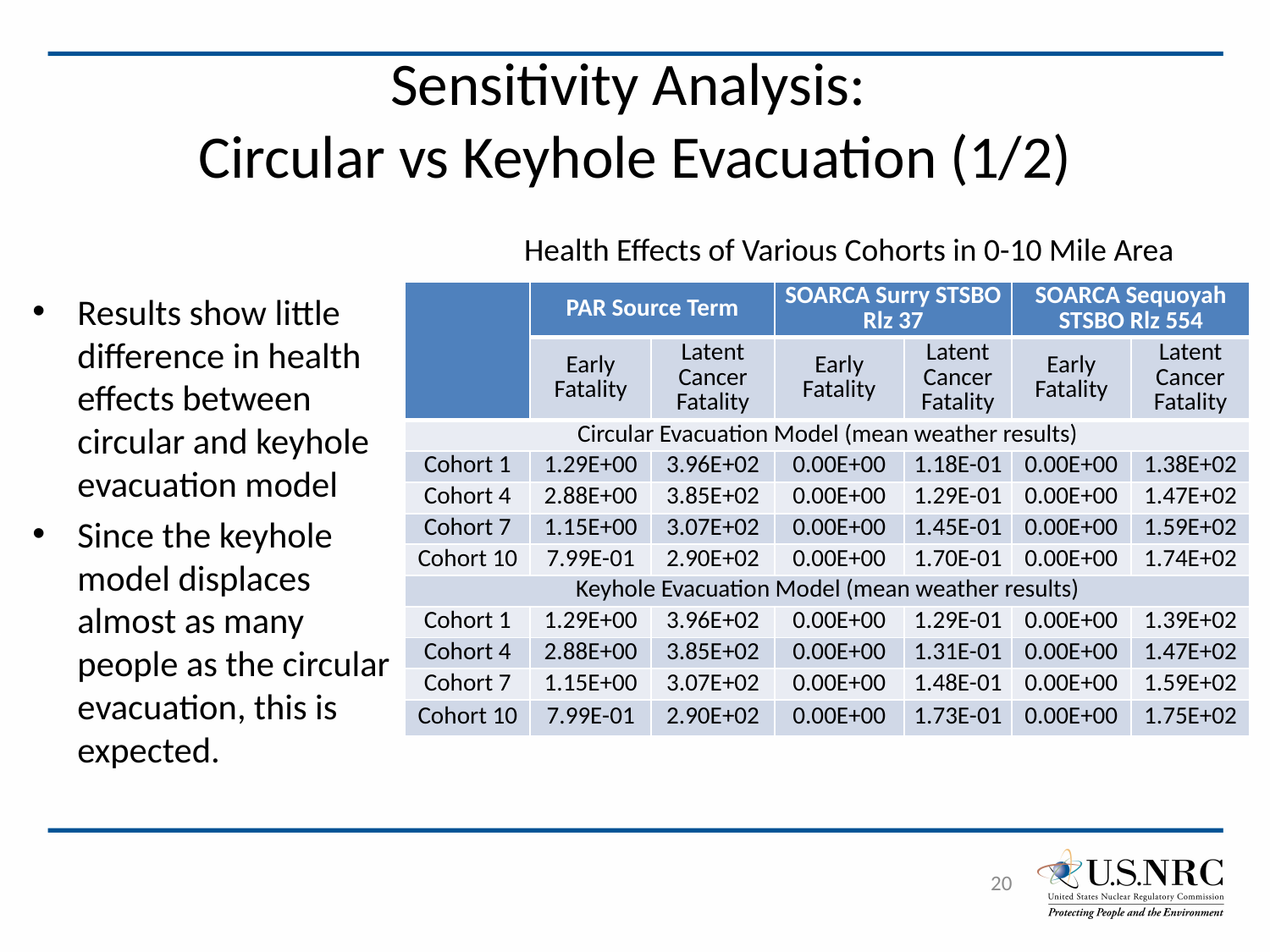

# Sensitivity Analysis: Circular vs Keyhole Evacuation (1/2)
Health Effects of Various Cohorts in 0-10 Mile Area
|  | PAR Source Term |  | SOARCA Surry STSBO Rlz 37 |  | SOARCA Sequoyah STSBO Rlz 554 |  |
| --- | --- | --- | --- | --- | --- | --- |
|  | Early Fatality | Latent Cancer Fatality | Early Fatality | Latent Cancer Fatality | Early Fatality | Latent Cancer Fatality |
| Circular Evacuation Model (mean weather results) |  |  |  |  |  |  |
| Cohort 1 | 1.29E+00 | 3.96E+02 | 0.00E+00 | 1.18E-01 | 0.00E+00 | 1.38E+02 |
| Cohort 4 | 2.88E+00 | 3.85E+02 | 0.00E+00 | 1.29E-01 | 0.00E+00 | 1.47E+02 |
| Cohort 7 | 1.15E+00 | 3.07E+02 | 0.00E+00 | 1.45E-01 | 0.00E+00 | 1.59E+02 |
| Cohort 10 | 7.99E-01 | 2.90E+02 | 0.00E+00 | 1.70E-01 | 0.00E+00 | 1.74E+02 |
| Keyhole Evacuation Model (mean weather results) |  |  |  |  |  |  |
| Cohort 1 | 1.29E+00 | 3.96E+02 | 0.00E+00 | 1.29E-01 | 0.00E+00 | 1.39E+02 |
| Cohort 4 | 2.88E+00 | 3.85E+02 | 0.00E+00 | 1.31E-01 | 0.00E+00 | 1.47E+02 |
| Cohort 7 | 1.15E+00 | 3.07E+02 | 0.00E+00 | 1.48E-01 | 0.00E+00 | 1.59E+02 |
| Cohort 10 | 7.99E-01 | 2.90E+02 | 0.00E+00 | 1.73E-01 | 0.00E+00 | 1.75E+02 |
Results show little difference in health effects between circular and keyhole evacuation model
Since the keyhole model displaces almost as many people as the circular evacuation, this is expected.

20